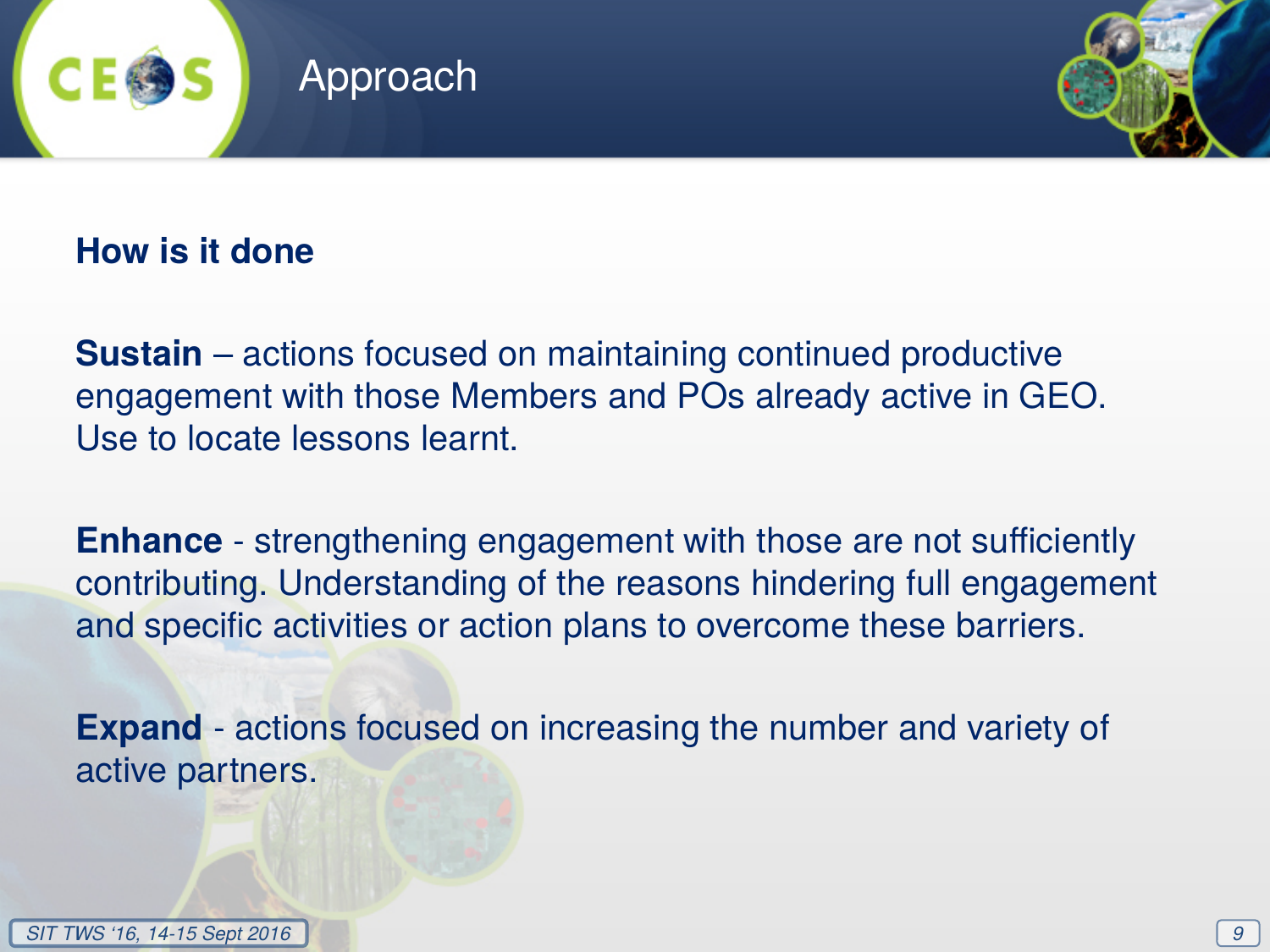

Approach
How is it done

Sustain – actions focused on maintaining continued productive engagement with those Members and POs already active in GEO.  Use to locate lessons learnt.

Enhance - strengthening engagement with those are not sufficiently contributing. Understanding of the reasons hindering full engagement and specific activities or action plans to overcome these barriers.

Expand - actions focused on increasing the number and variety of active partners.

9